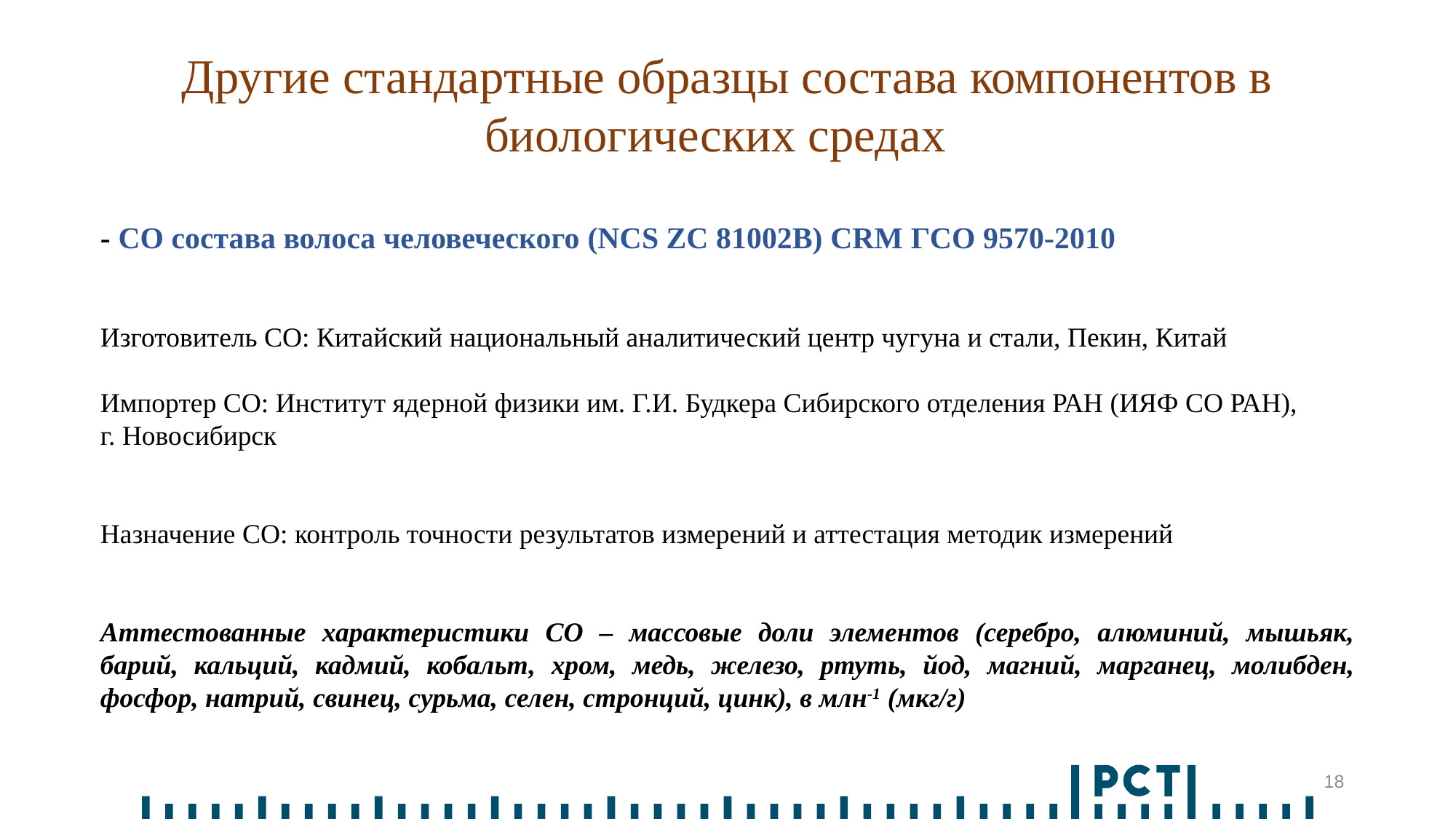

Другие стандартные образцы состава компонентов в биологических средах
- СО состава волоса человеческого (NCS ZC 81002B) CRM ГСО 9570-2010

Изготовитель СО: Китайский национальный аналитический центр чугуна и стали, Пекин, Китай

Импортер СО: Институт ядерной физики им. Г.И. Будкера Сибирского отделения РАН (ИЯФ СО РАН),
г. Новосибирск

Назначение СО: контроль точности результатов измерений и аттестация методик измерений

Аттестованные характеристики СО – массовые доли элементов (серебро, алюминий, мышьяк, барий, кальций, кадмий, кобальт, хром, медь, железо, ртуть, йод, магний, марганец, молибден, фосфор, натрий, свинец, сурьма, селен, стронций, цинк), в млн-1 (мкг/г)

18